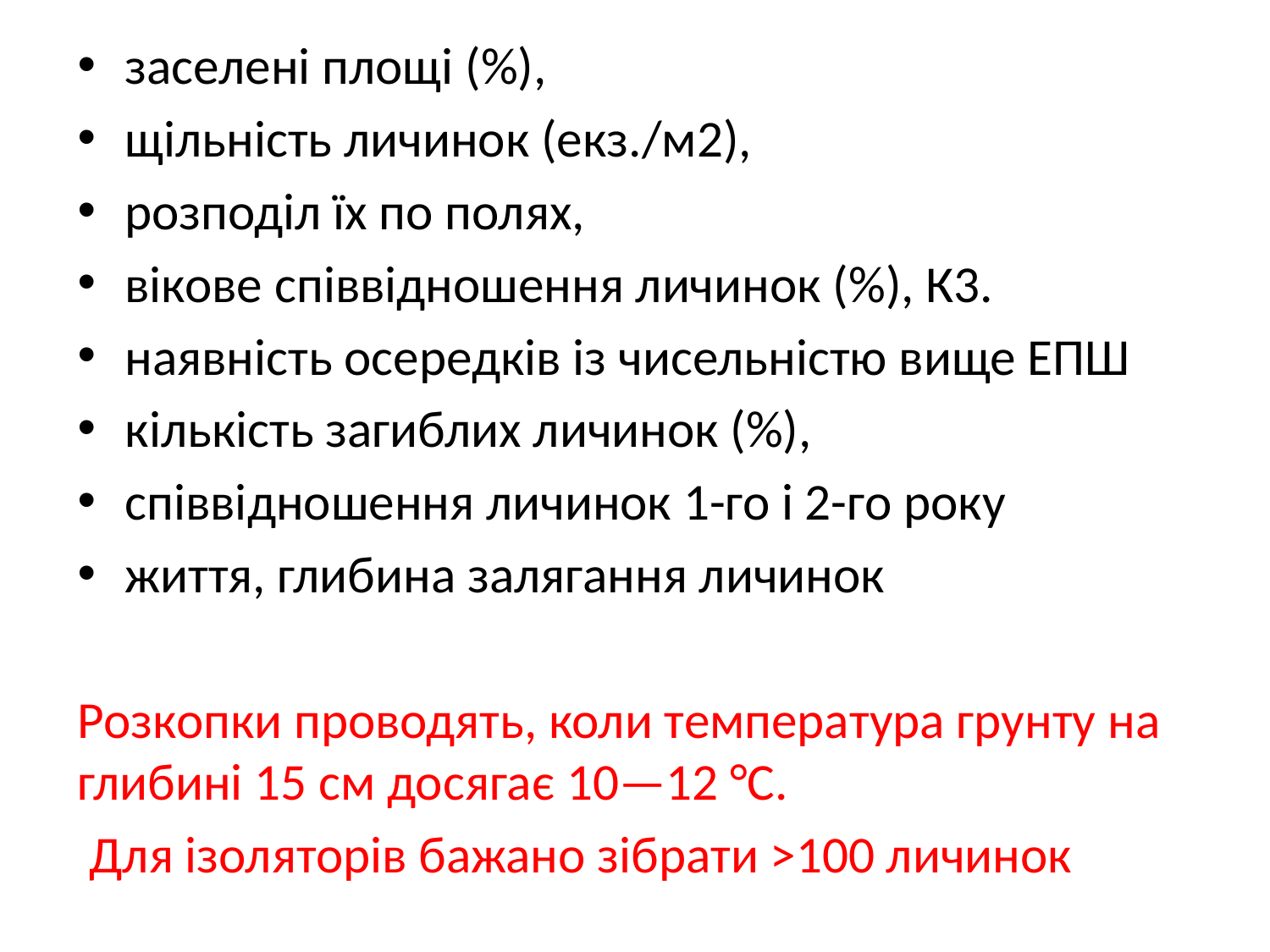

заселені площі (%),
щільність личинок (екз./м2),
розподіл їх по полях,
вікове співвідношення личинок (%), К3.
наявність осередків із чисельністю вище ЕПШ
кількість загиблих личинок (%),
співвідношення личинок 1-го і 2-го року
життя, глибина залягання личинок

Розкопки проводять, коли температура грунту на глибині 15 см досягає 10—12 °С.
 Для ізоляторів бажано зібрати >100 личинок